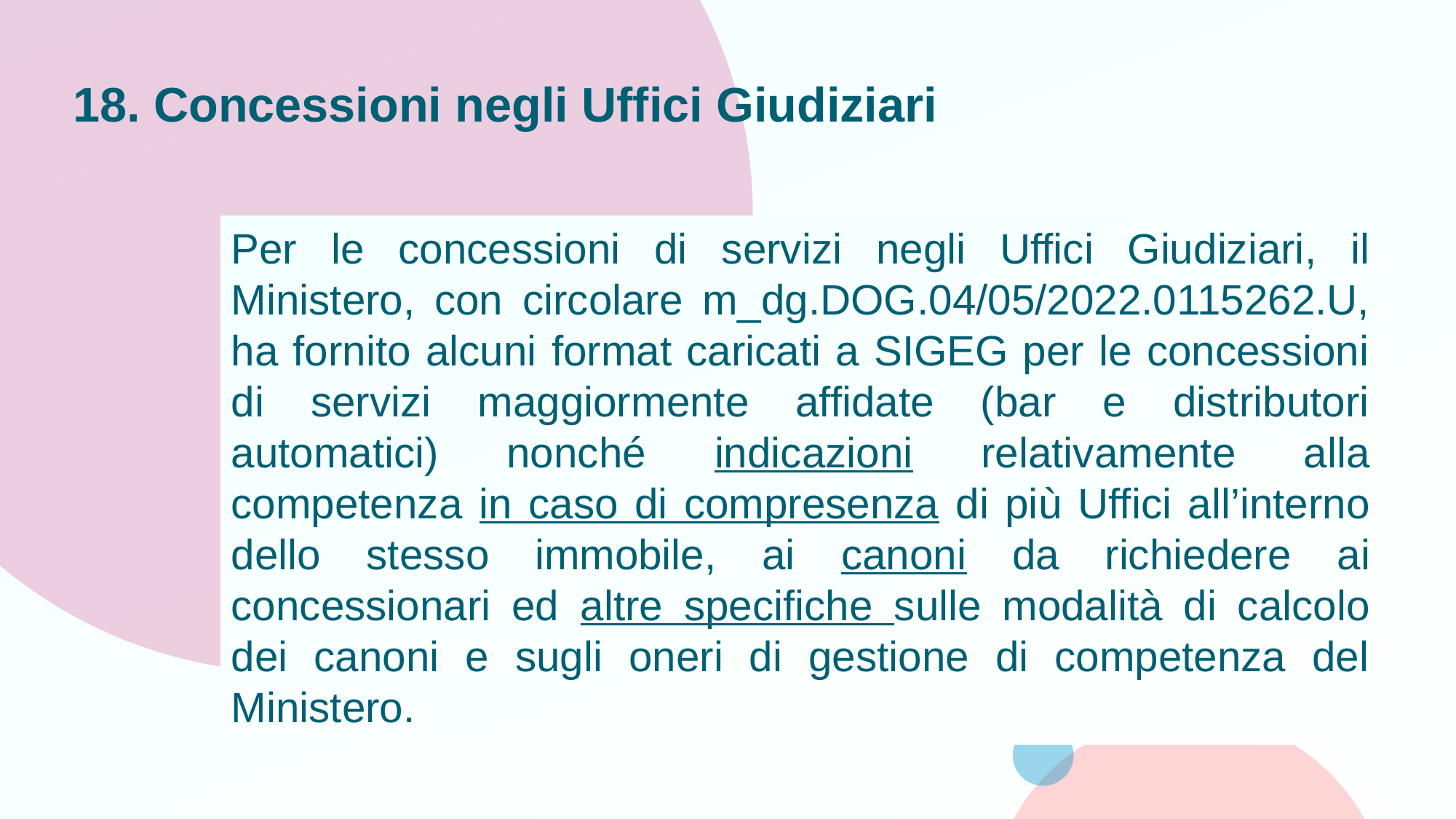

# 18. Concessioni negli Uffici Giudiziari
Per le concessioni di servizi negli Uffici Giudiziari, il Ministero, con circolare m_dg.DOG.04/05/2022.0115262.U, ha fornito alcuni format caricati a SIGEG per le concessioni di servizi maggiormente affidate (bar e distributori automatici) nonché indicazioni relativamente alla competenza in caso di compresenza di più Uffici all’interno dello stesso immobile, ai canoni da richiedere ai concessionari ed altre specifiche sulle modalità di calcolo dei canoni e sugli oneri di gestione di competenza del Ministero.